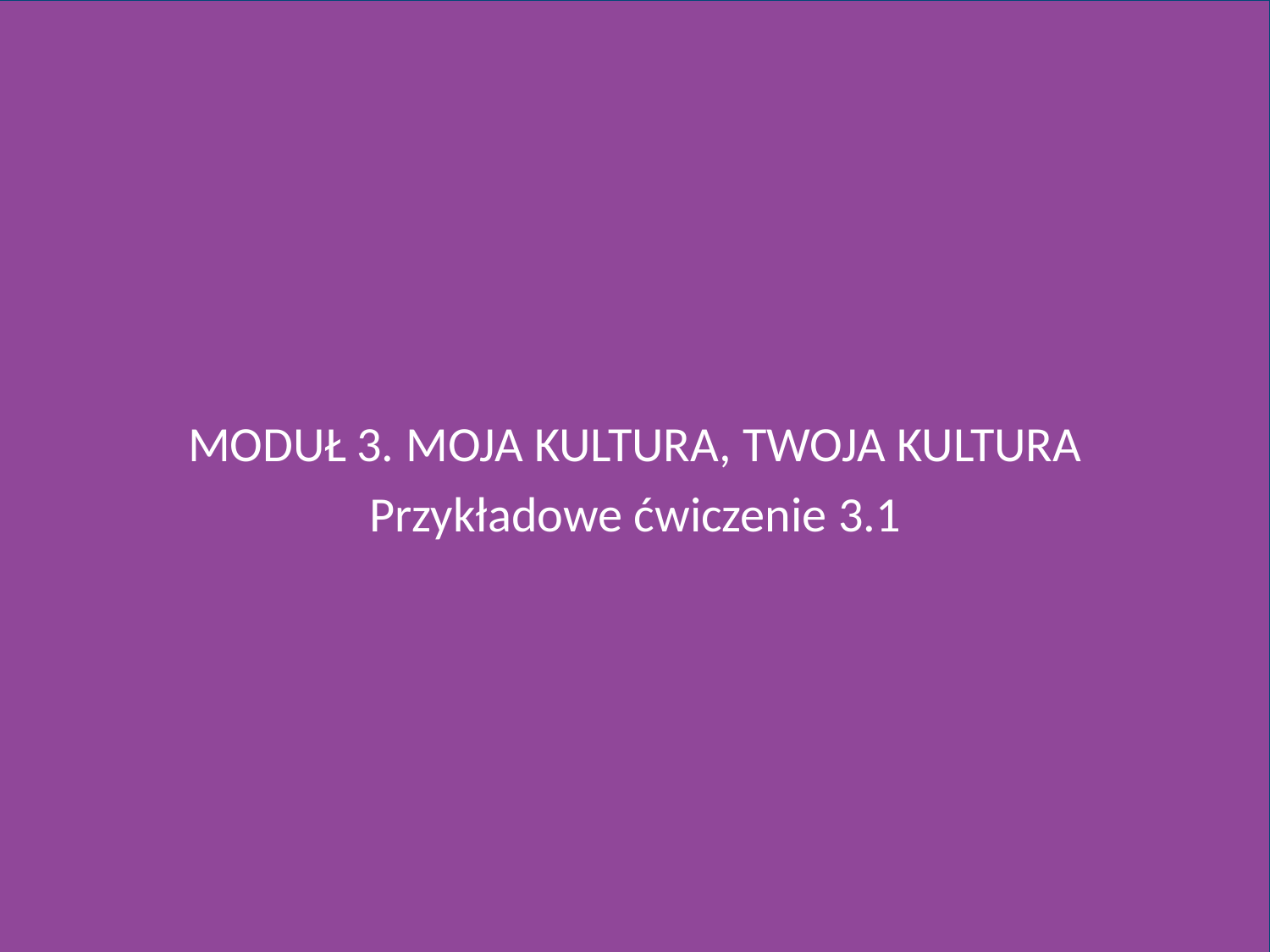

MODUŁ 3. MOJA KULTURA, TWOJA KULTURA
Przykładowe ćwiczenie 3.1